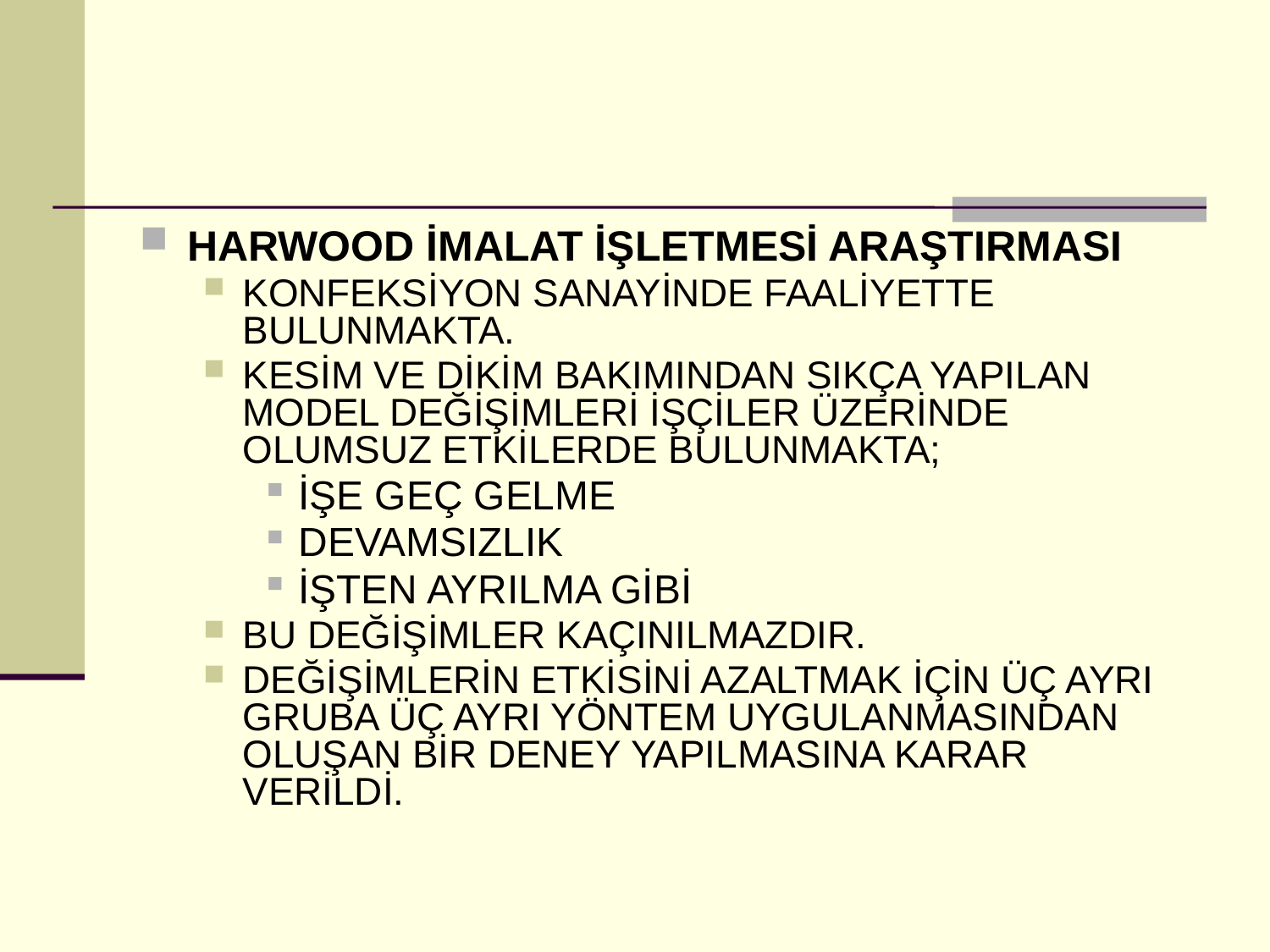

#
HARWOOD İMALAT İŞLETMESİ ARAŞTIRMASI
KONFEKSİYON SANAYİNDE FAALİYETTE BULUNMAKTA.
KESİM VE DİKİM BAKIMINDAN SIKÇA YAPILAN MODEL DEĞİŞİMLERİ İŞÇİLER ÜZERİNDE OLUMSUZ ETKİLERDE BULUNMAKTA;
İŞE GEÇ GELME
DEVAMSIZLIK
İŞTEN AYRILMA GİBİ
BU DEĞİŞİMLER KAÇINILMAZDIR.
DEĞİŞİMLERİN ETKİSİNİ AZALTMAK İÇİN ÜÇ AYRI GRUBA ÜÇ AYRI YÖNTEM UYGULANMASINDAN OLUŞAN BİR DENEY YAPILMASINA KARAR VERİLDİ.